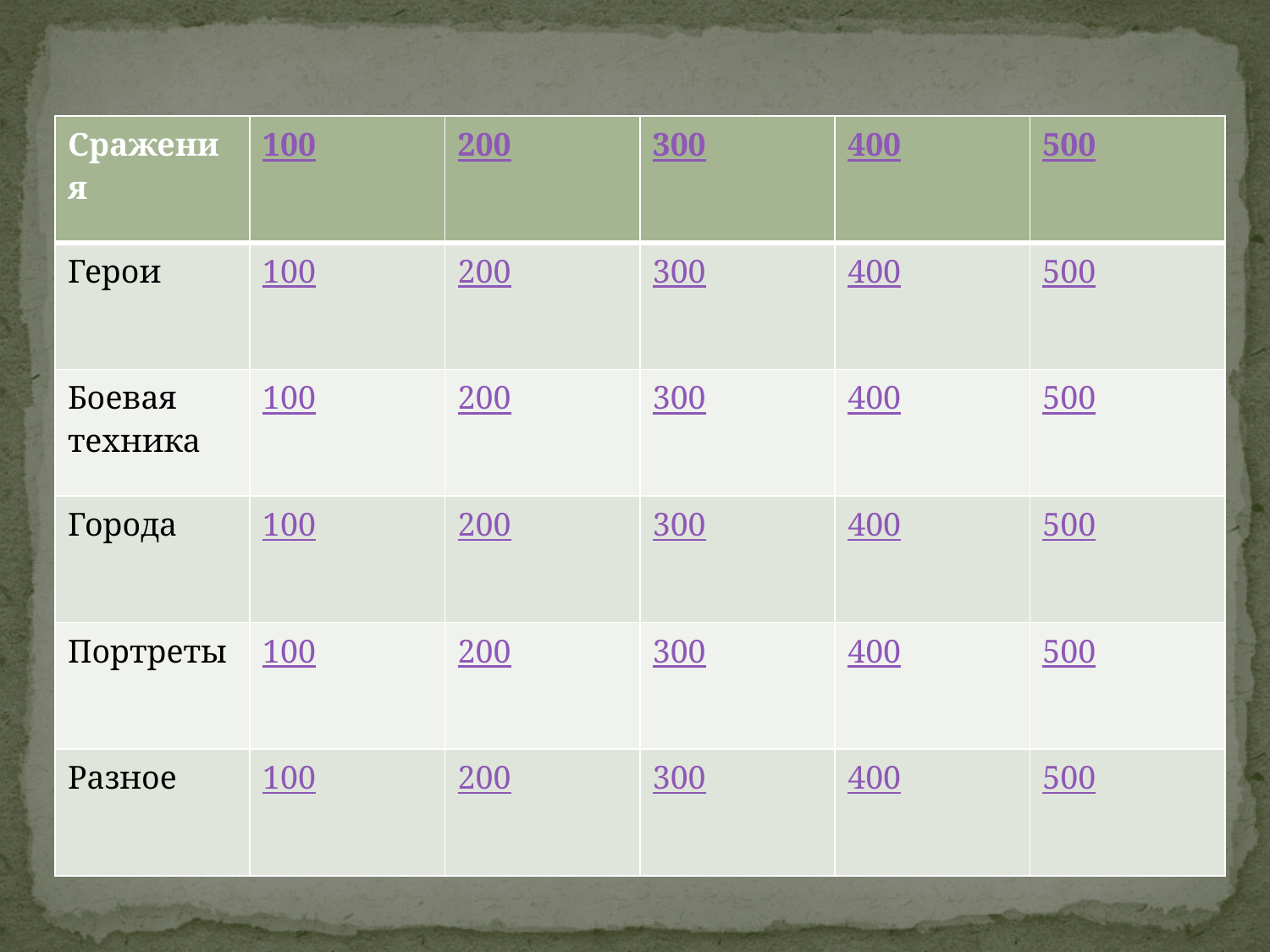

| Сражения | 100 | 200 | 300 | 400 | 500 |
| --- | --- | --- | --- | --- | --- |
| Герои | 100 | 200 | 300 | 400 | 500 |
| Боевая техника | 100 | 200 | 300 | 400 | 500 |
| Города | 100 | 200 | 300 | 400 | 500 |
| Портреты | 100 | 200 | 300 | 400 | 500 |
| Разное | 100 | 200 | 300 | 400 | 500 |